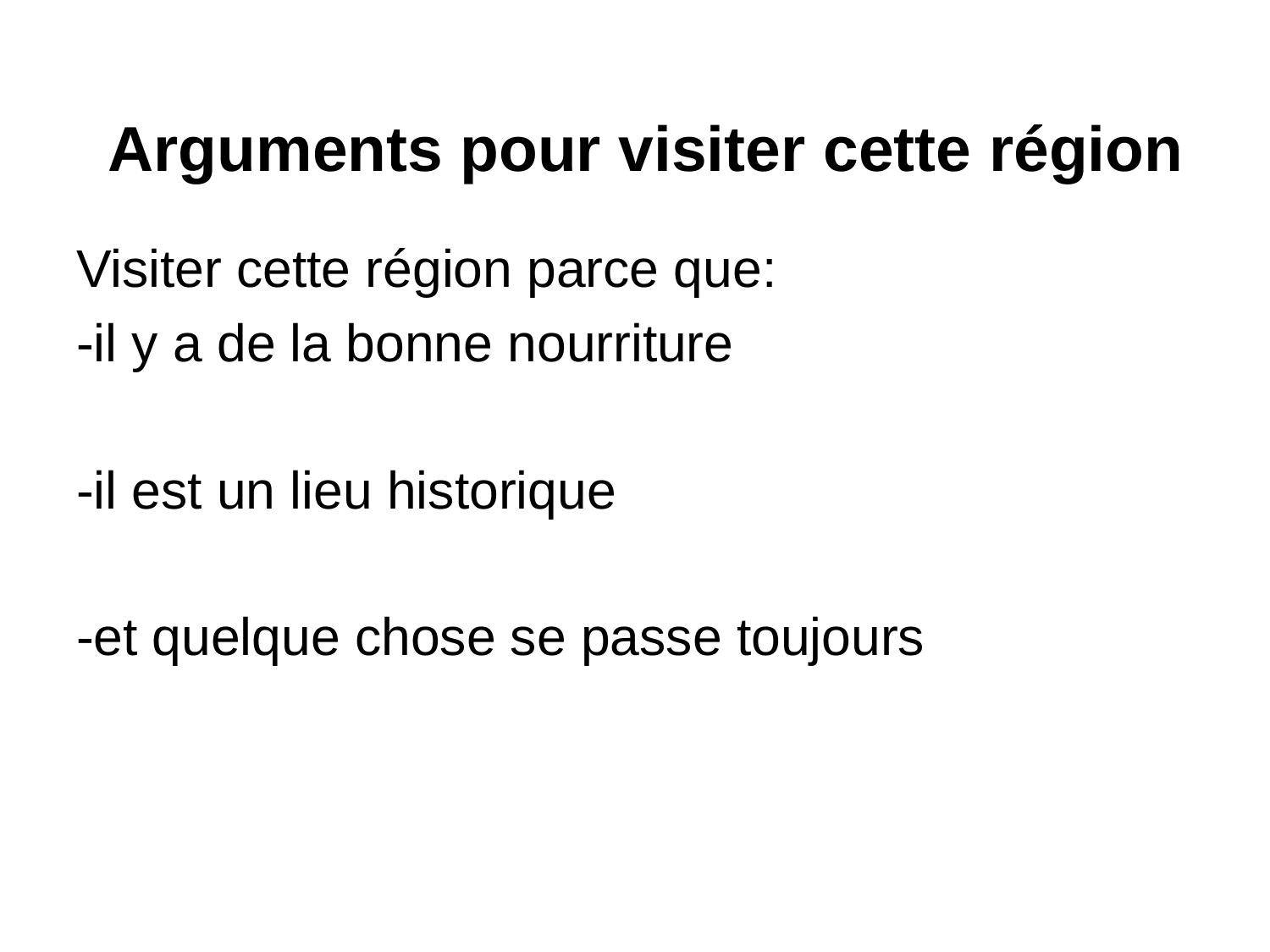

# Arguments pour visiter cette région
Visiter cette région parce que:
-il y a de la bonne nourriture

-il est un lieu historique

-et quelque chose se passe toujours